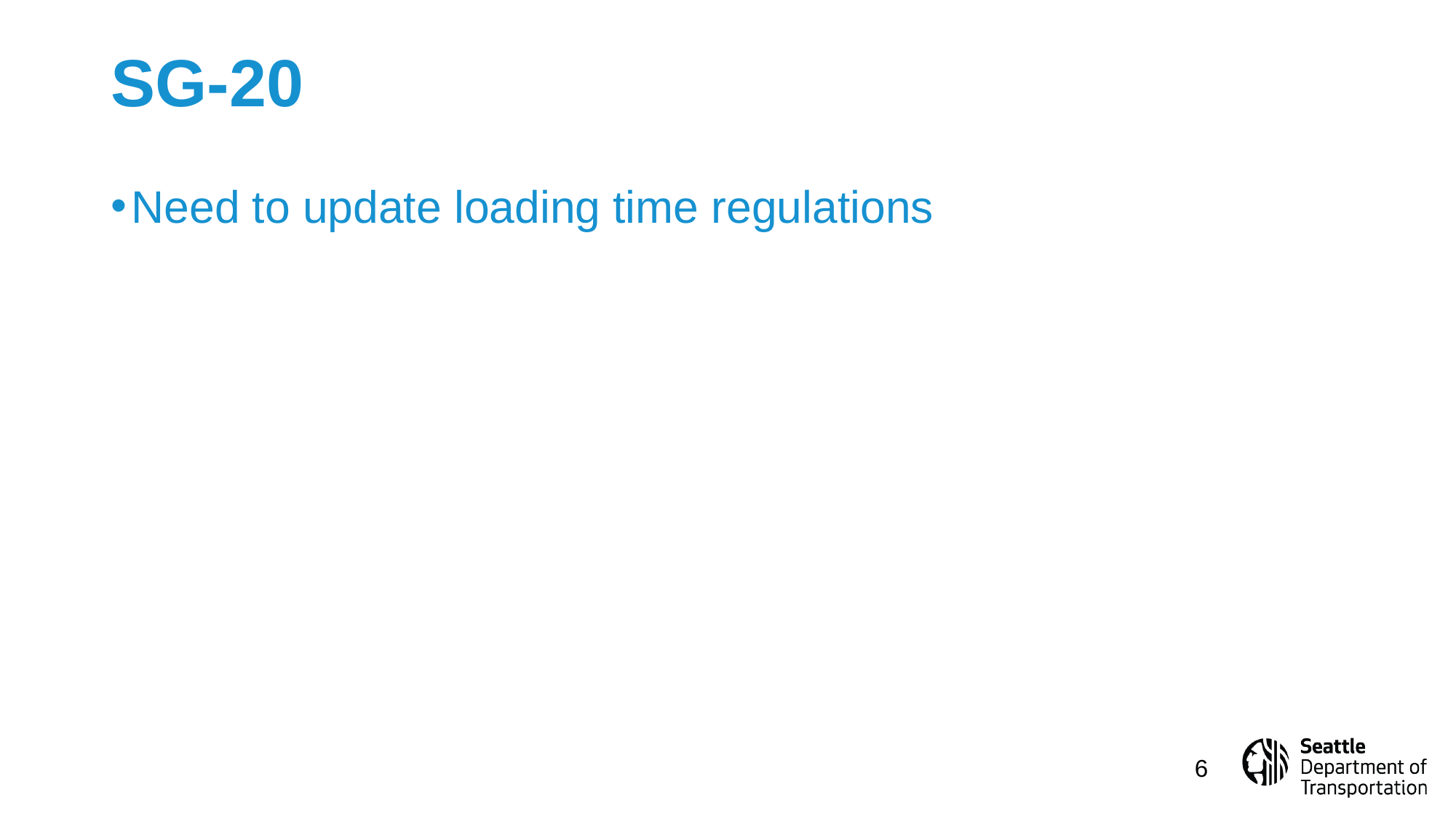

# SG-20
Need to update loading time regulations
6